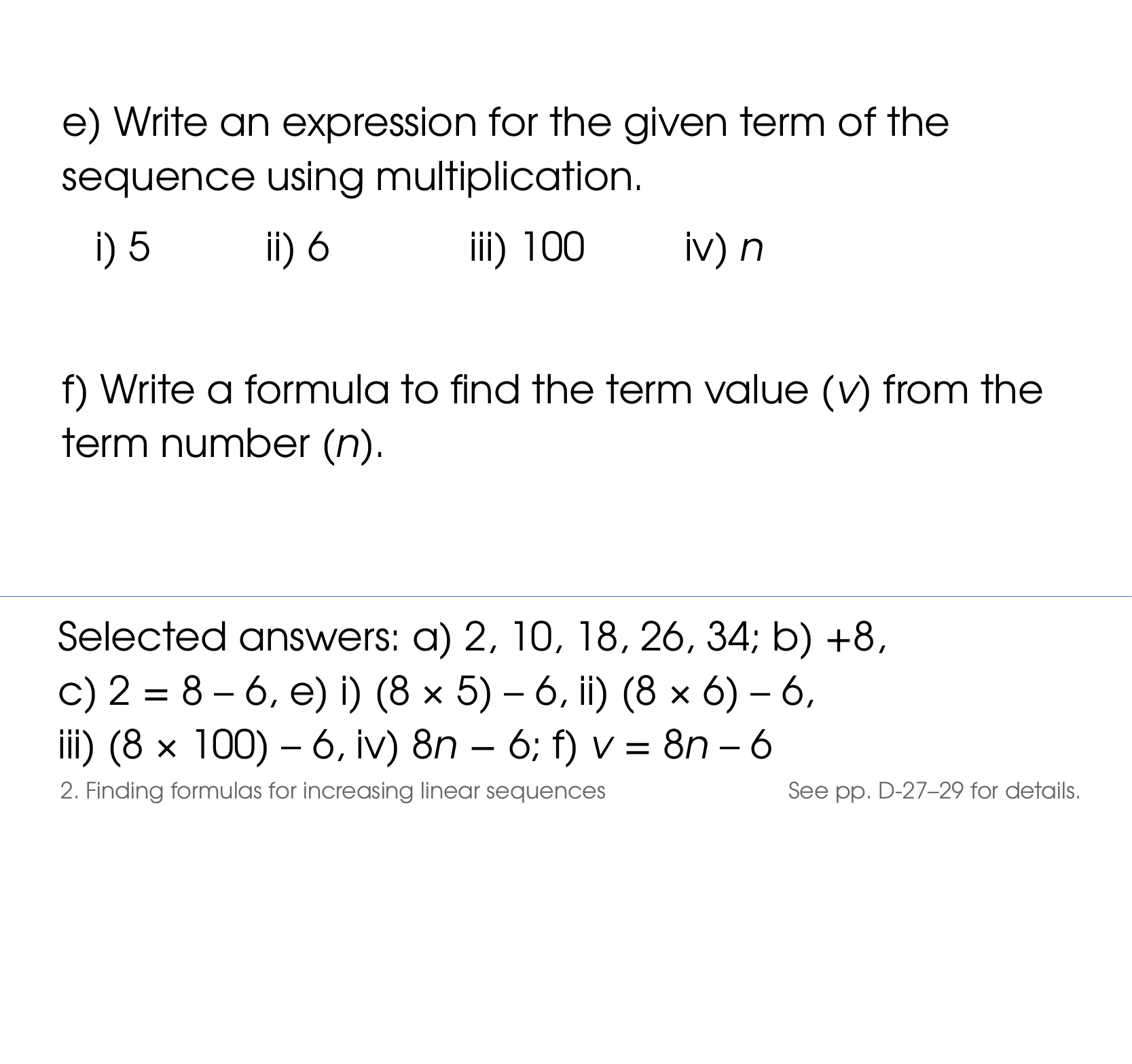

e) Write an expression for the given term of the sequence using multiplication.
   i) 5		ii) 6		iii) 100	 iv) n

f) Write a formula to find the term value (v) from the term number (n).
Selected answers: a) 2, 10, 18, 26, 34; b) +8,
c) 2 = 8 – 6, e) i) (8 × 5) – 6, ii) (8 × 6) – 6,
iii) (8 × 100) – 6, iv) 8n − 6; f) v = 8n – 6
2. Finding formulas for increasing linear sequences
See pp. D-27–29 for details.